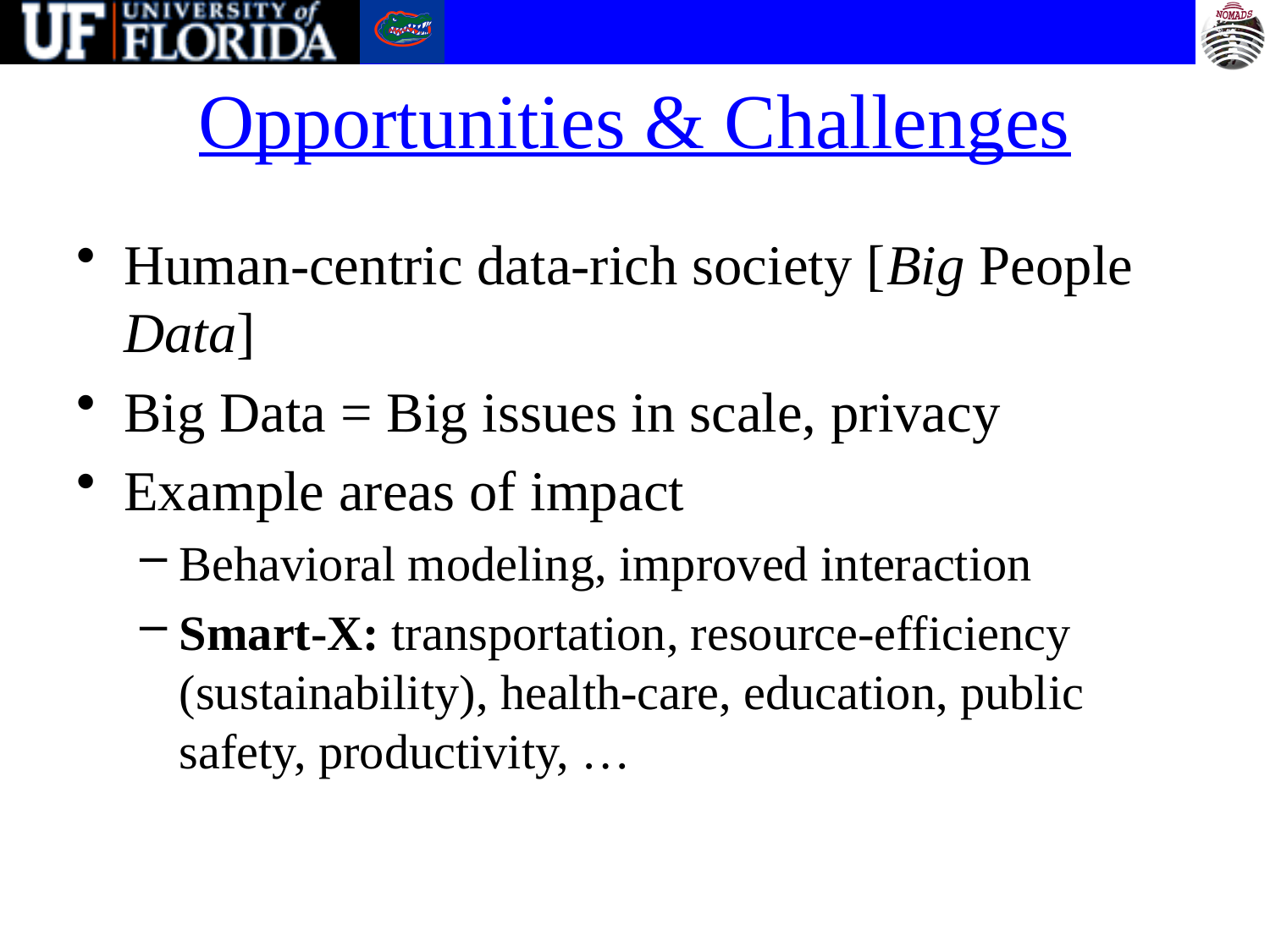

# Opportunities & Challenges
Human-centric data-rich society [Big People Data]
Big Data = Big issues in scale, privacy
Example areas of impact
Behavioral modeling, improved interaction
Smart-X: transportation, resource-efficiency (sustainability), health-care, education, public safety, productivity, …